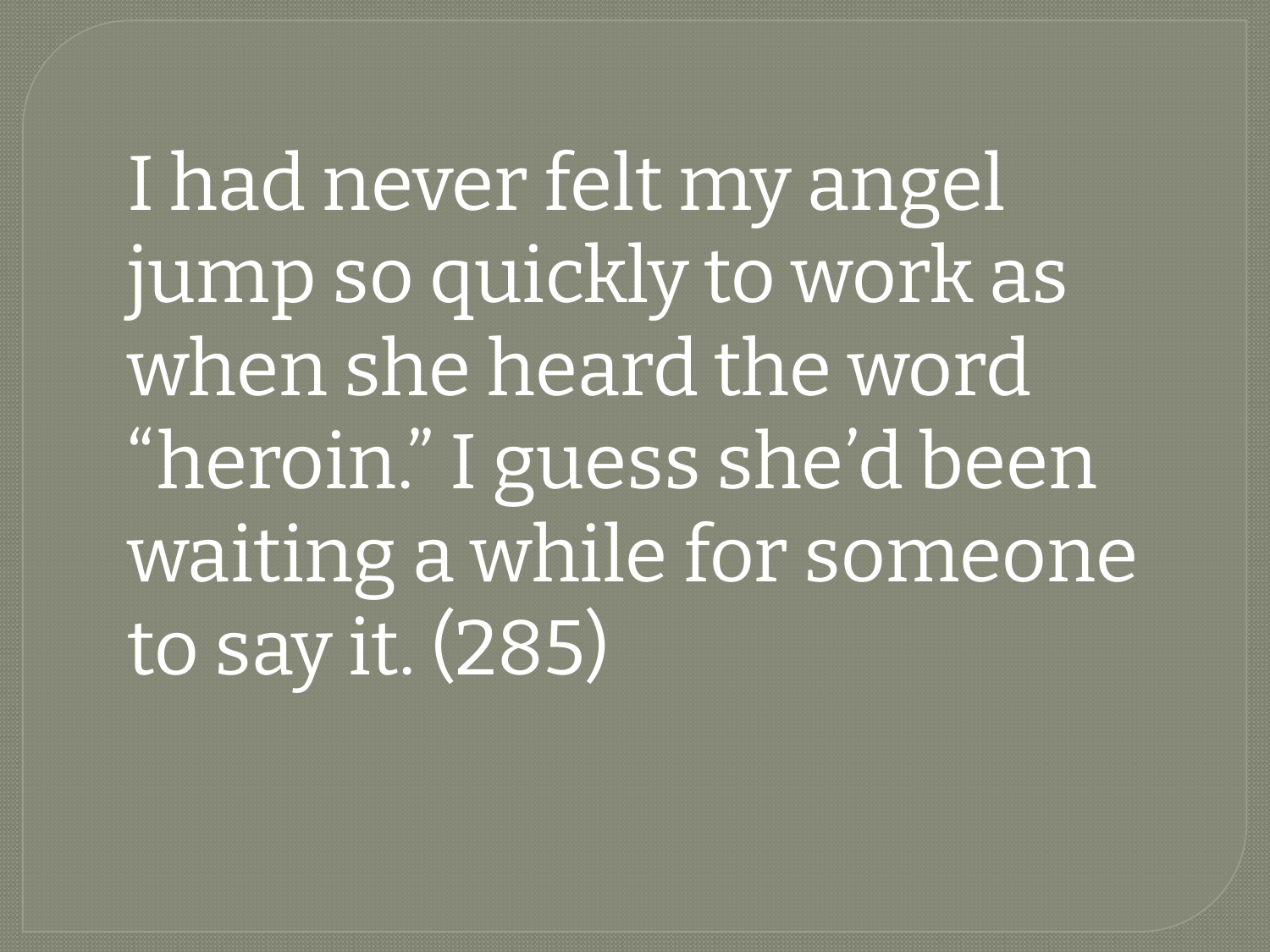

I had never felt my angel jump so quickly to work as when she heard the word “heroin.” I guess she’d been waiting a while for someone to say it. (285)